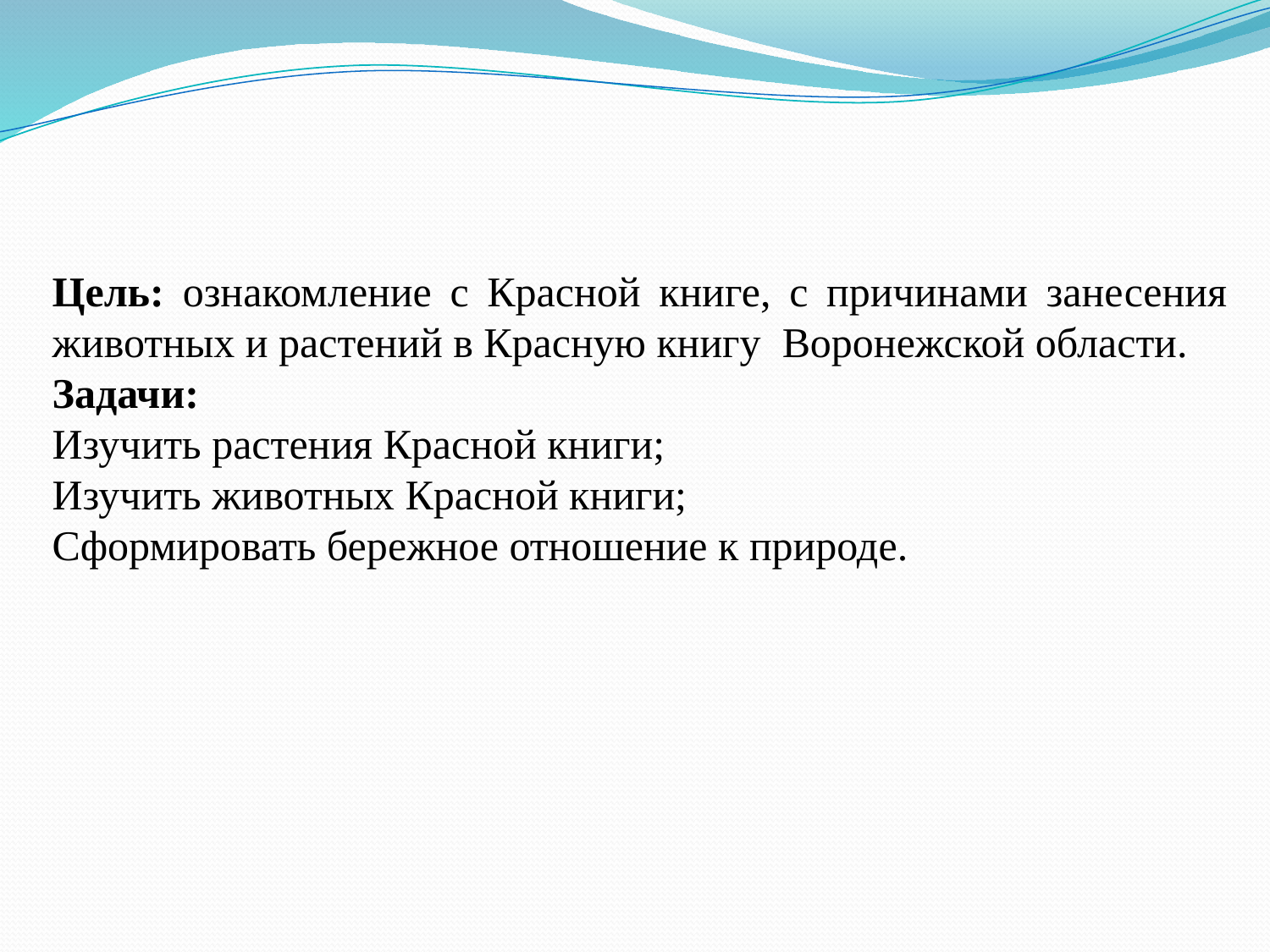

Цель: ознакомление с Красной книге, с причинами занесения животных и растений в Красную книгу  Воронежской области.
Задачи:
Изучить растения Красной книги;
Изучить животных Красной книги;
Сформировать бережное отношение к природе.